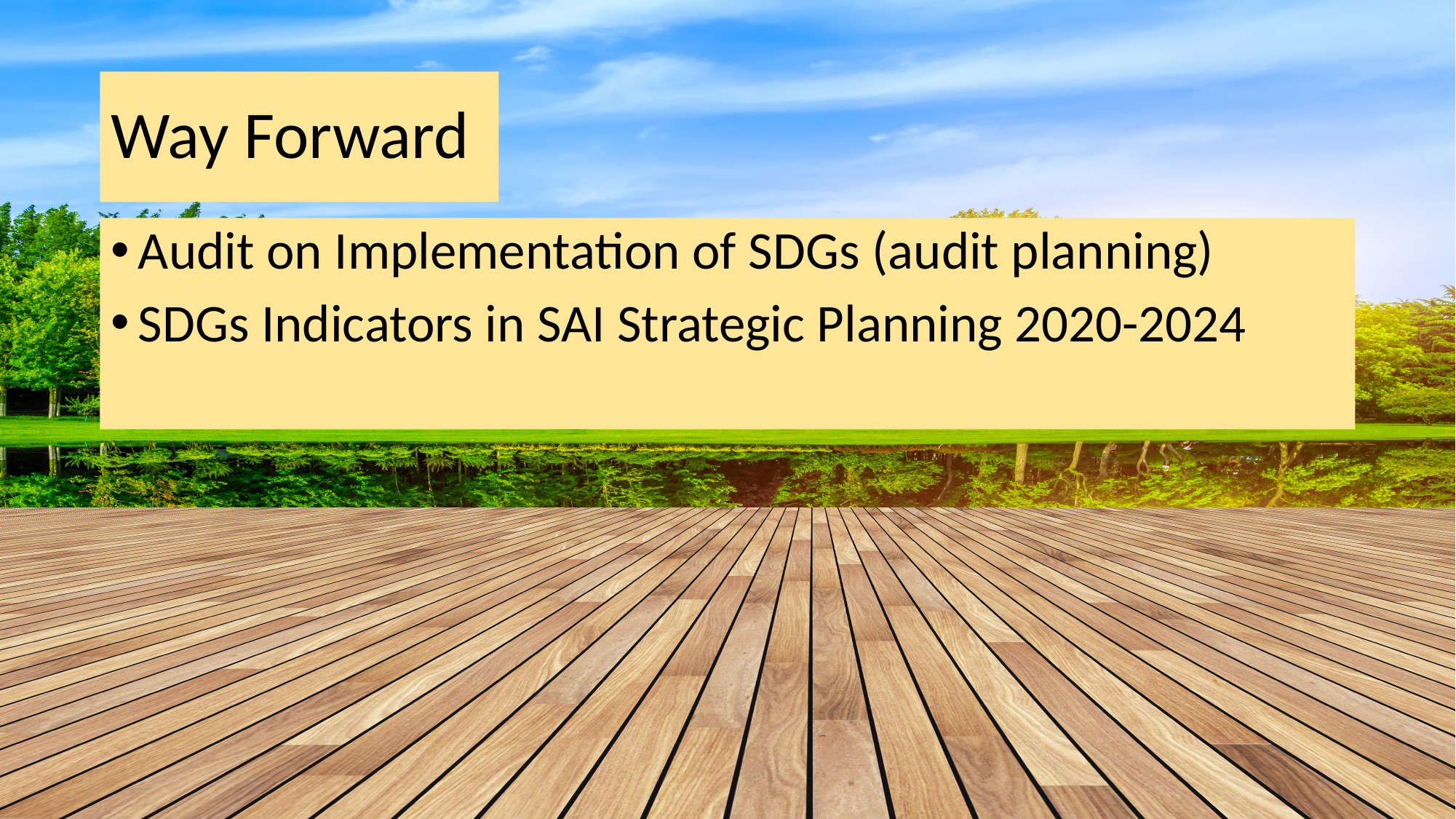

# Way Forward
Audit on Implementation of SDGs (audit planning)
SDGs Indicators in SAI Strategic Planning 2020-2024